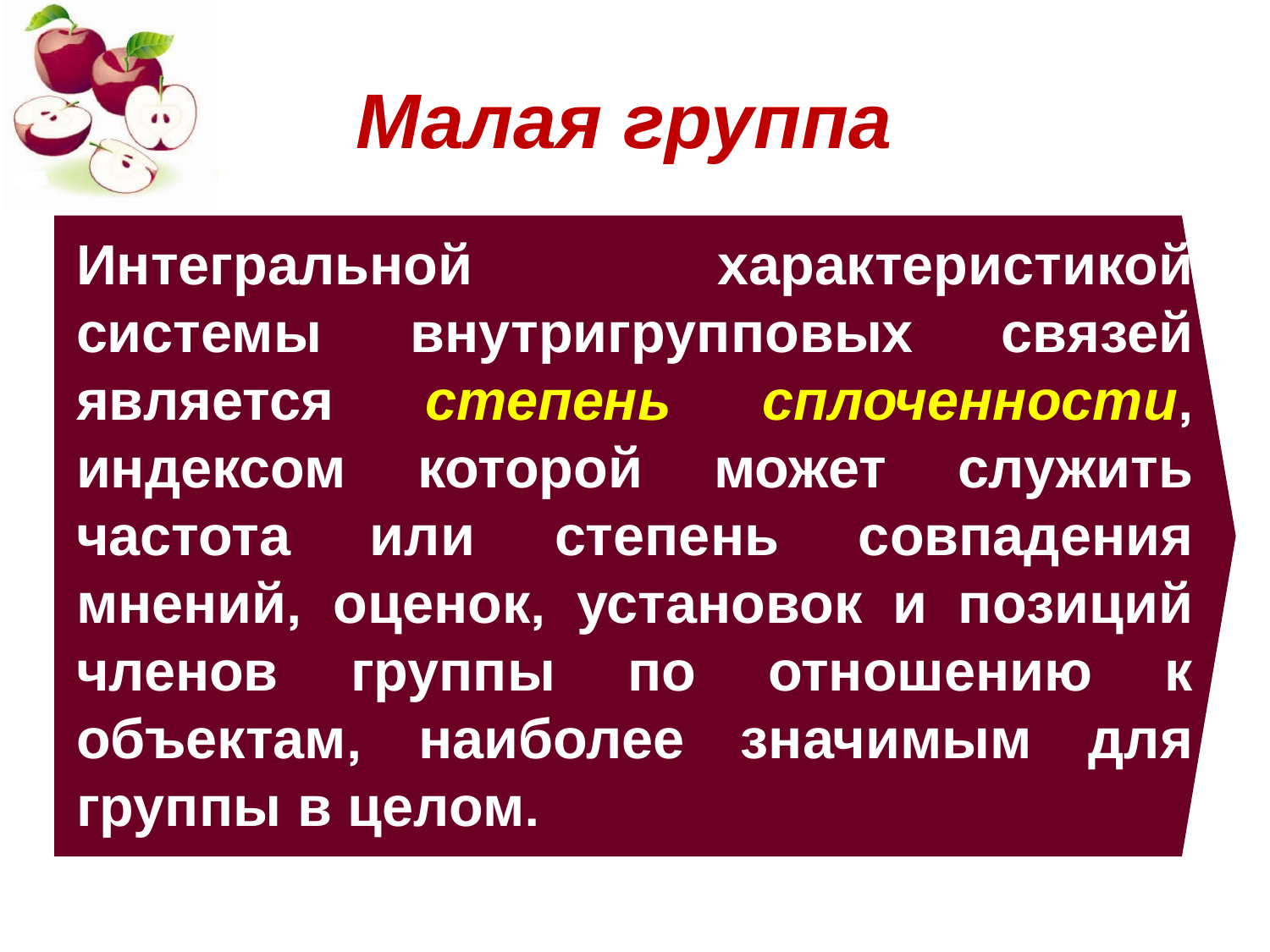

# Малая группа
Интегральной характеристикой системы внутригрупповых связей является степень сплоченности, индексом которой может служить частота или степень совпадения мнений, оценок, установок и позиций членов группы по отношению к объектам, наиболее значимым для группы в целом.